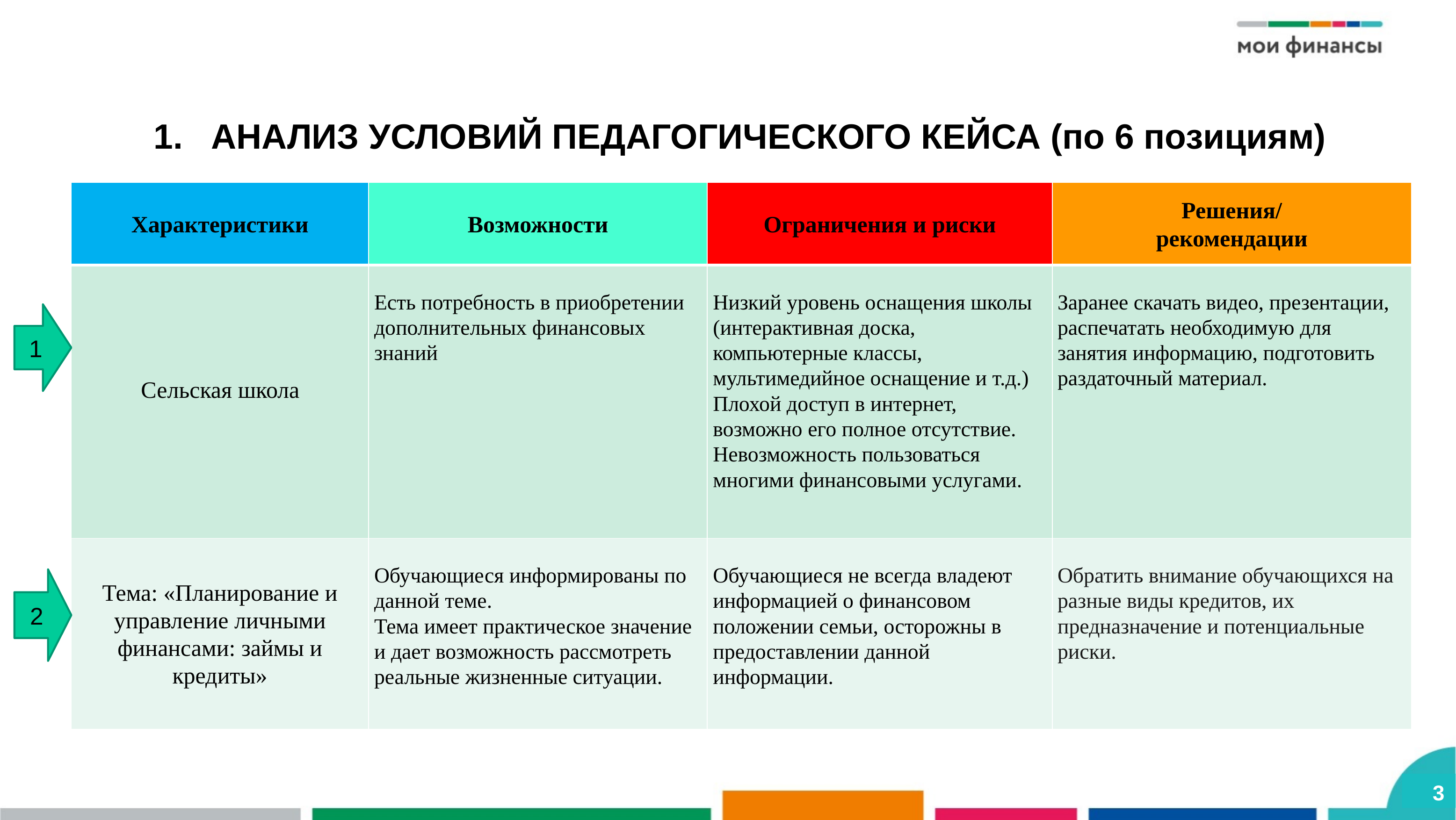

АНАЛИЗ УСЛОВИЙ ПЕДАГОГИЧЕСКОГО КЕЙСА (по 6 позициям)

| Характеристики | Возможности | Ограничения и риски | Решения/ рекомендации |
| --- | --- | --- | --- |
| Сельская школа | Есть потребность в приобретении дополнительных финансовых знаний | Низкий уровень оснащения школы (интерактивная доска, компьютерные классы, мультимедийное оснащение и т.д.) Плохой доступ в интернет, возможно его полное отсутствие. Невозможность пользоваться многими финансовыми услугами. | Заранее скачать видео, презентации, распечатать необходимую для занятия информацию, подготовить раздаточный материал. |
| Тема: «Планирование и управление личными финансами: займы и кредиты» | Обучающиеся информированы по данной теме. Тема имеет практическое значение и дает возможность рассмотреть реальные жизненные ситуации. | Обучающиеся не всегда владеют информацией о финансовом положении семьи, осторожны в предоставлении данной информации. | Обратить внимание обучающихся на разные виды кредитов, их предназначение и потенциальные риски. |
1
2
3